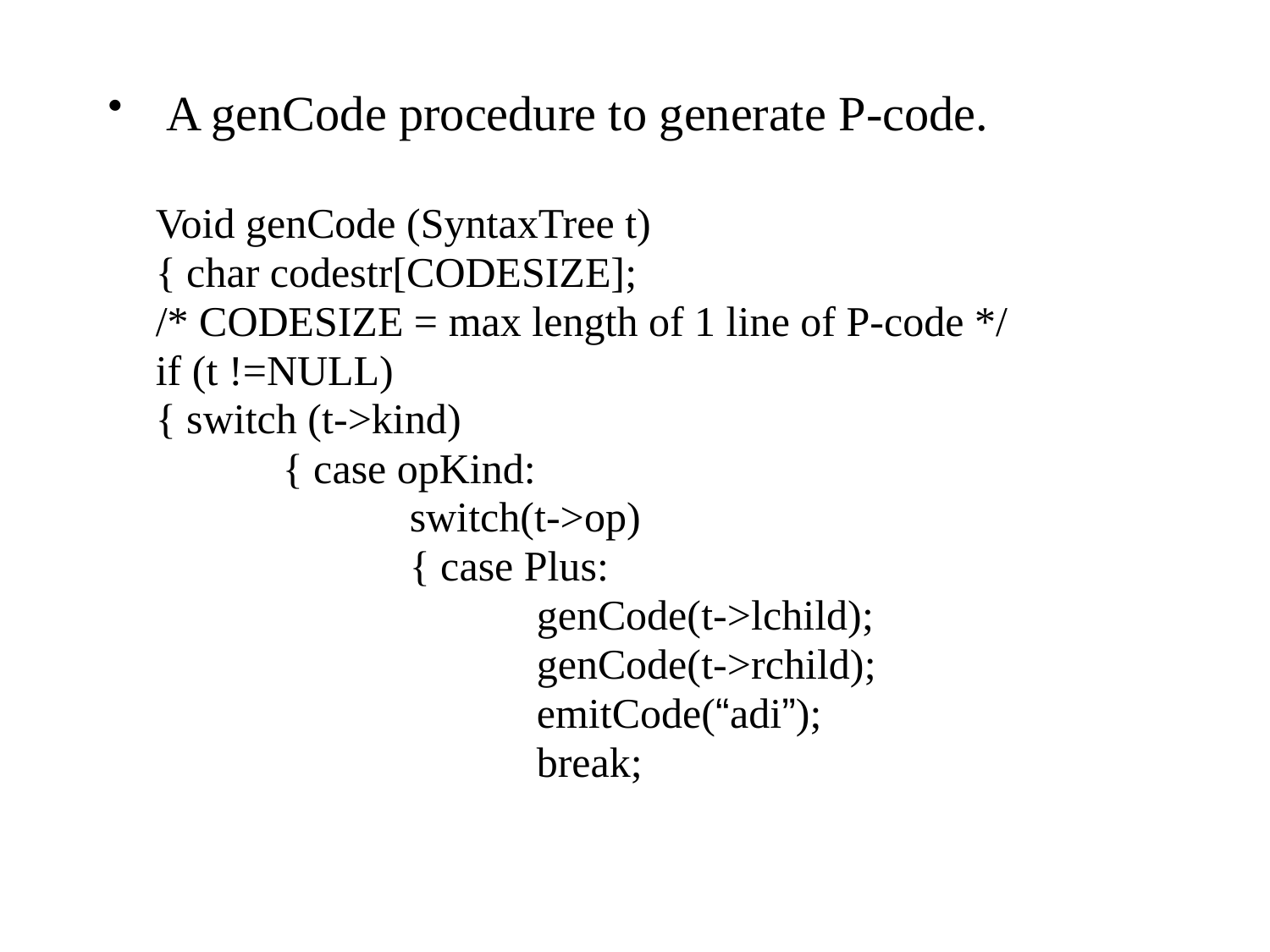

A genCode procedure to generate P-code.

	Void genCode (SyntaxTree t)
	{ char codestr[CODESIZE];
	/* CODESIZE = max length of 1 line of P-code */
	if (t !=NULL)
	{ switch (t->kind)
		{ case opKind:
			switch(t->op)
			{ case Plus:
				genCode(t->lchild);
				genCode(t->rchild);
				emitCode(“adi”);
				break;